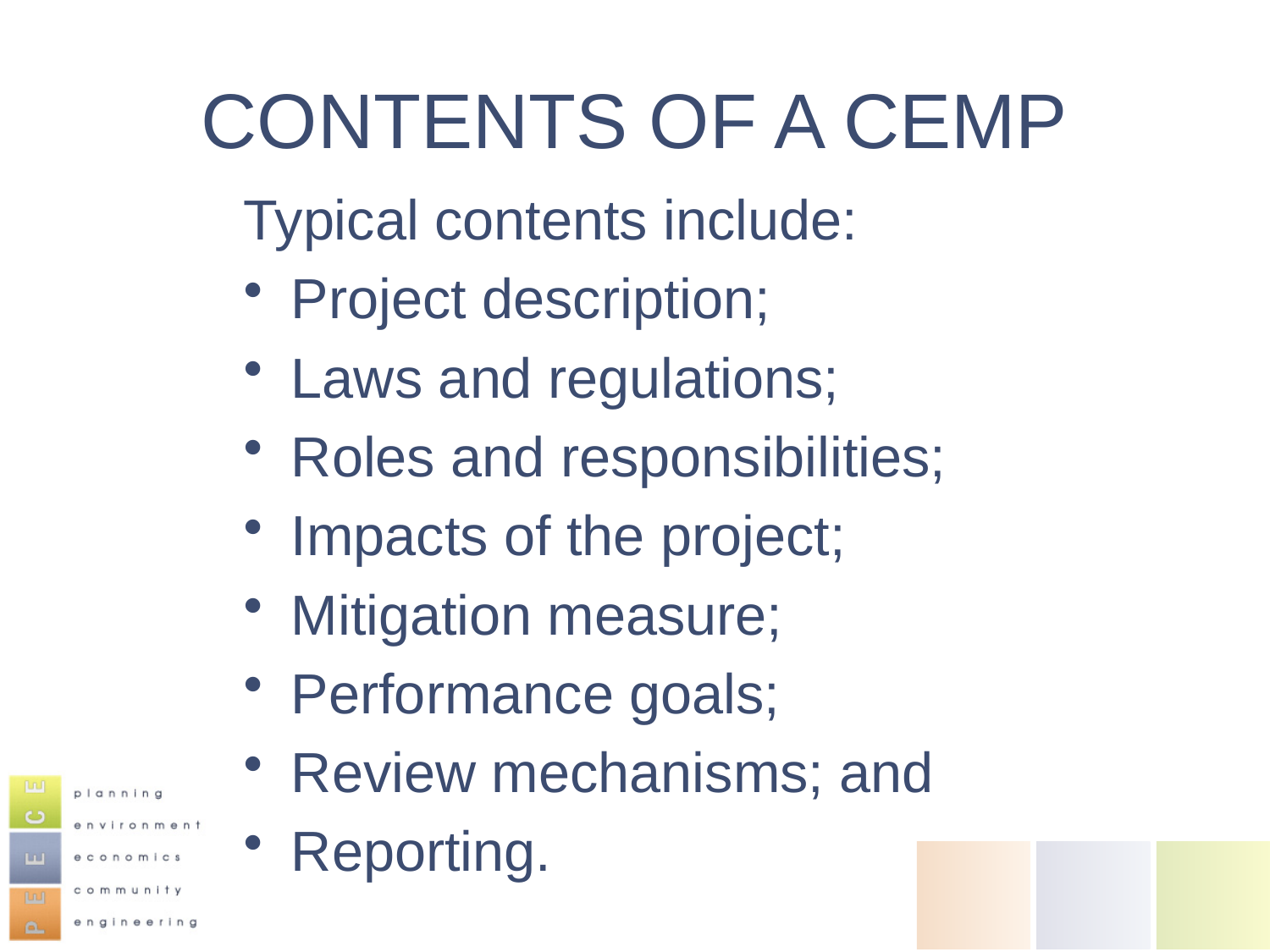

# CONTENTS OF A CEMP
Typical contents include:
Project description;
Laws and regulations;
Roles and responsibilities;
Impacts of the project;
Mitigation measure;
Performance goals;
Review mechanisms; and
Reporting.